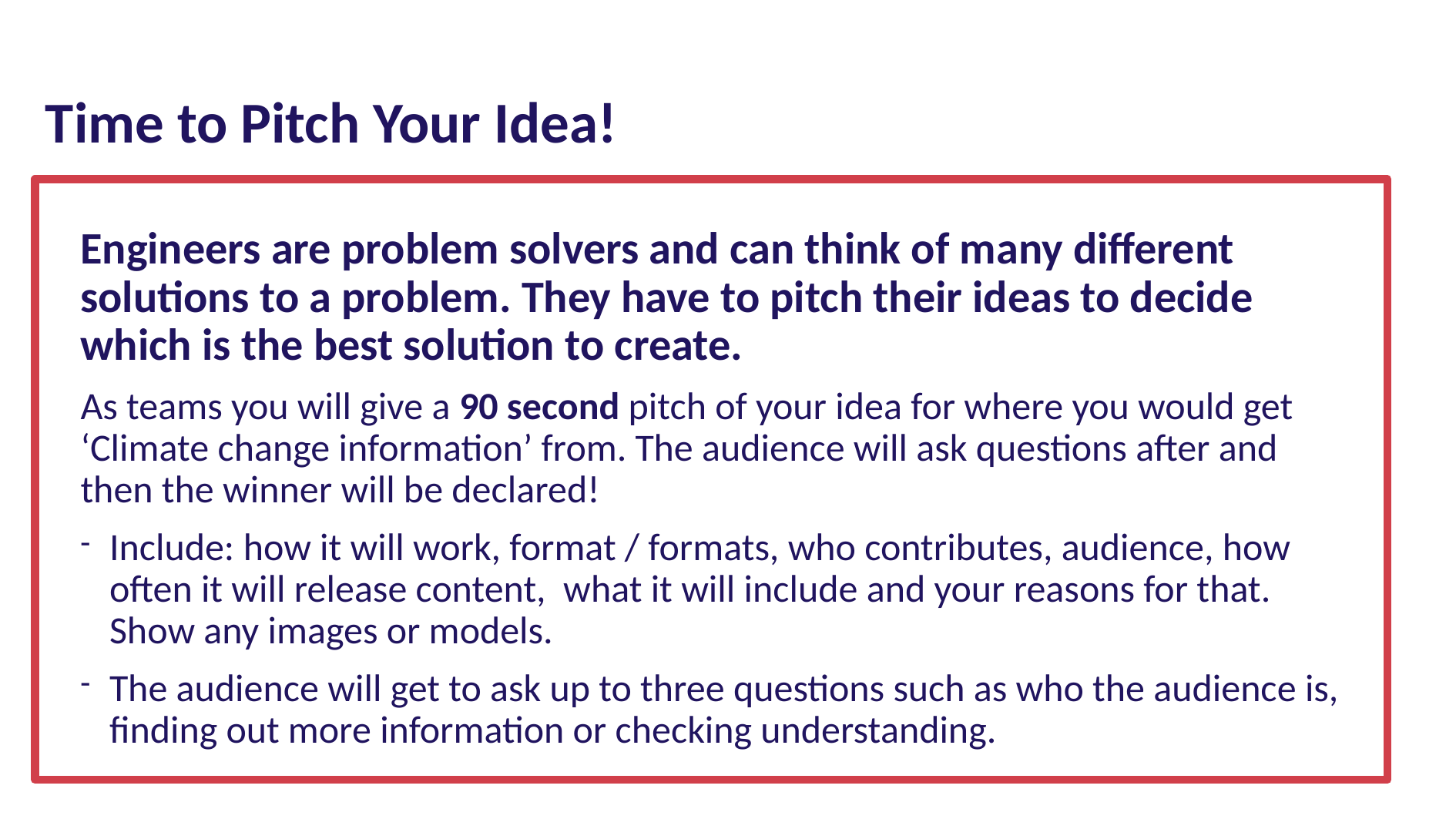

# Time to Pitch Your Idea!
Engineers are problem solvers and can think of many different solutions to a problem. They have to pitch their ideas to decide which is the best solution to create.
As teams you will give a 90 second pitch of your idea for where you would get ‘Climate change information’ from. The audience will ask questions after and then the winner will be declared!
Include: how it will work, format / formats, who contributes, audience, how often it will release content,  what it will include and your reasons for that. Show any images or models.
The audience will get to ask up to three questions such as who the audience is, finding out more information or checking understanding.